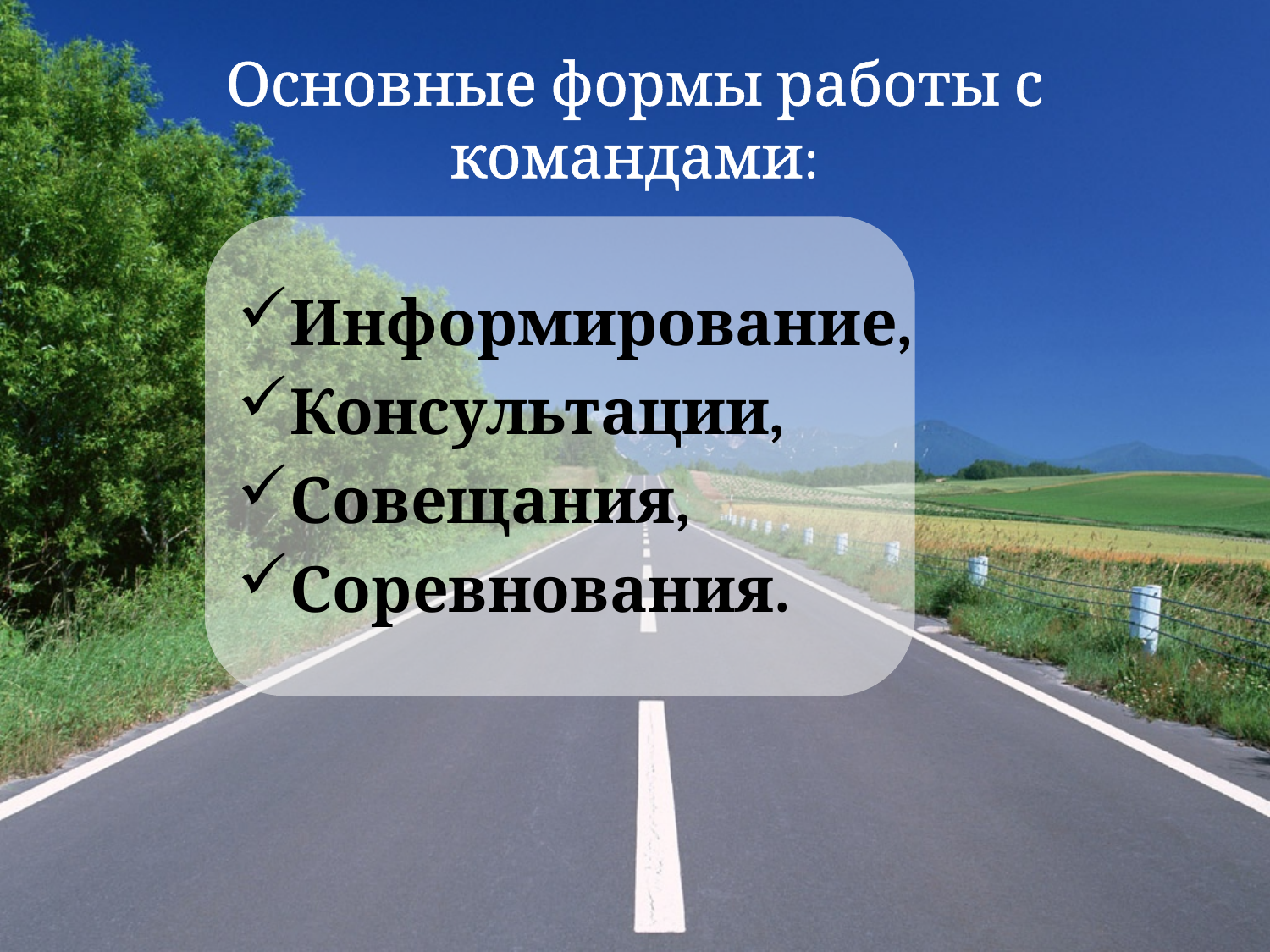

# Основные формы работы с командами:

Информирование,
Консультации,
Совещания,
Соревнования.